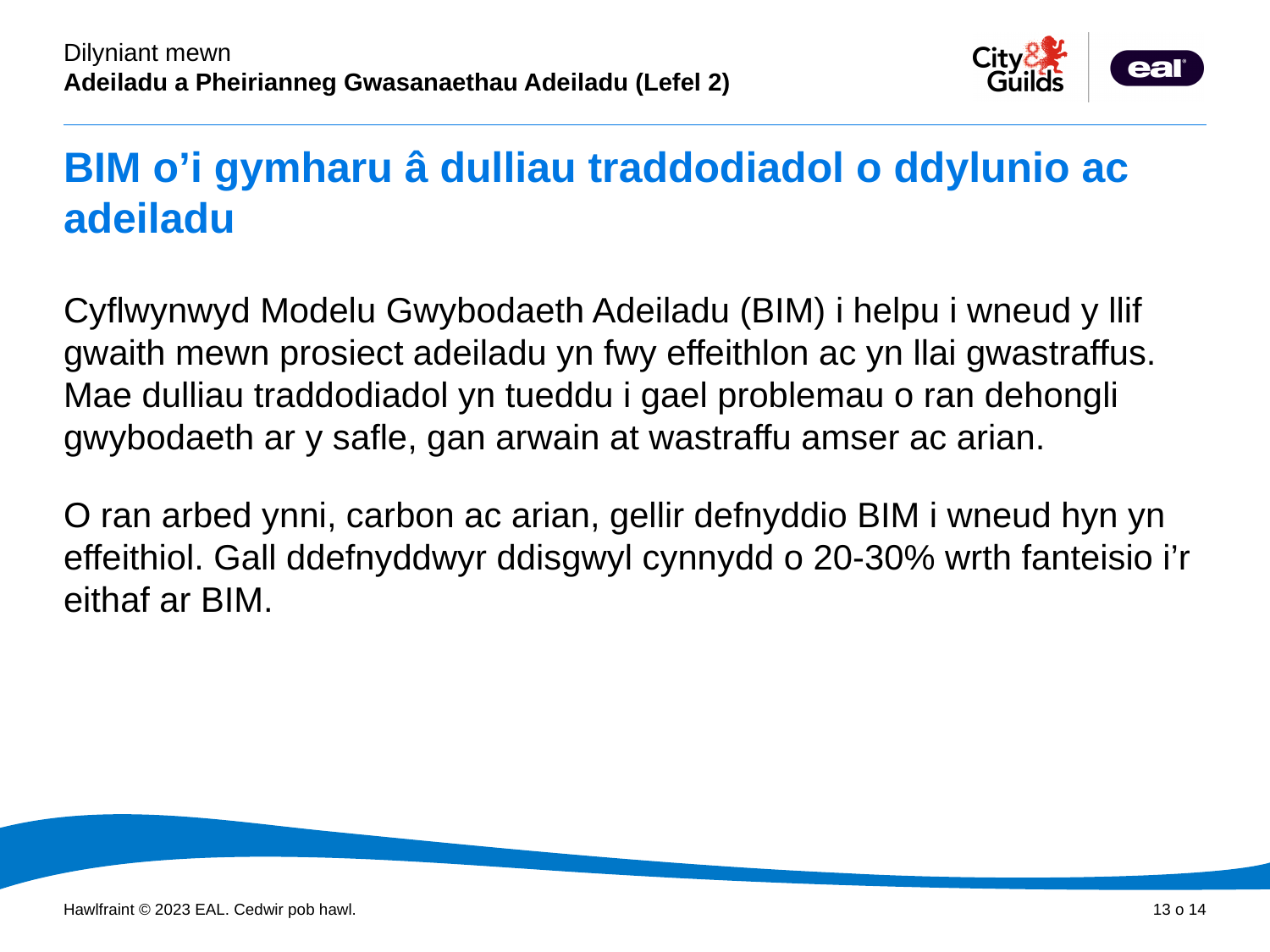

# BIM o’i gymharu â dulliau traddodiadol o ddylunio ac adeiladu

Cyflwynwyd Modelu Gwybodaeth Adeiladu (BIM) i helpu i wneud y llif gwaith mewn prosiect adeiladu yn fwy effeithlon ac yn llai gwastraffus. Mae dulliau traddodiadol yn tueddu i gael problemau o ran dehongli gwybodaeth ar y safle, gan arwain at wastraffu amser ac arian.
O ran arbed ynni, carbon ac arian, gellir defnyddio BIM i wneud hyn yn effeithiol. Gall ddefnyddwyr ddisgwyl cynnydd o 20-30% wrth fanteisio i’r eithaf ar BIM.